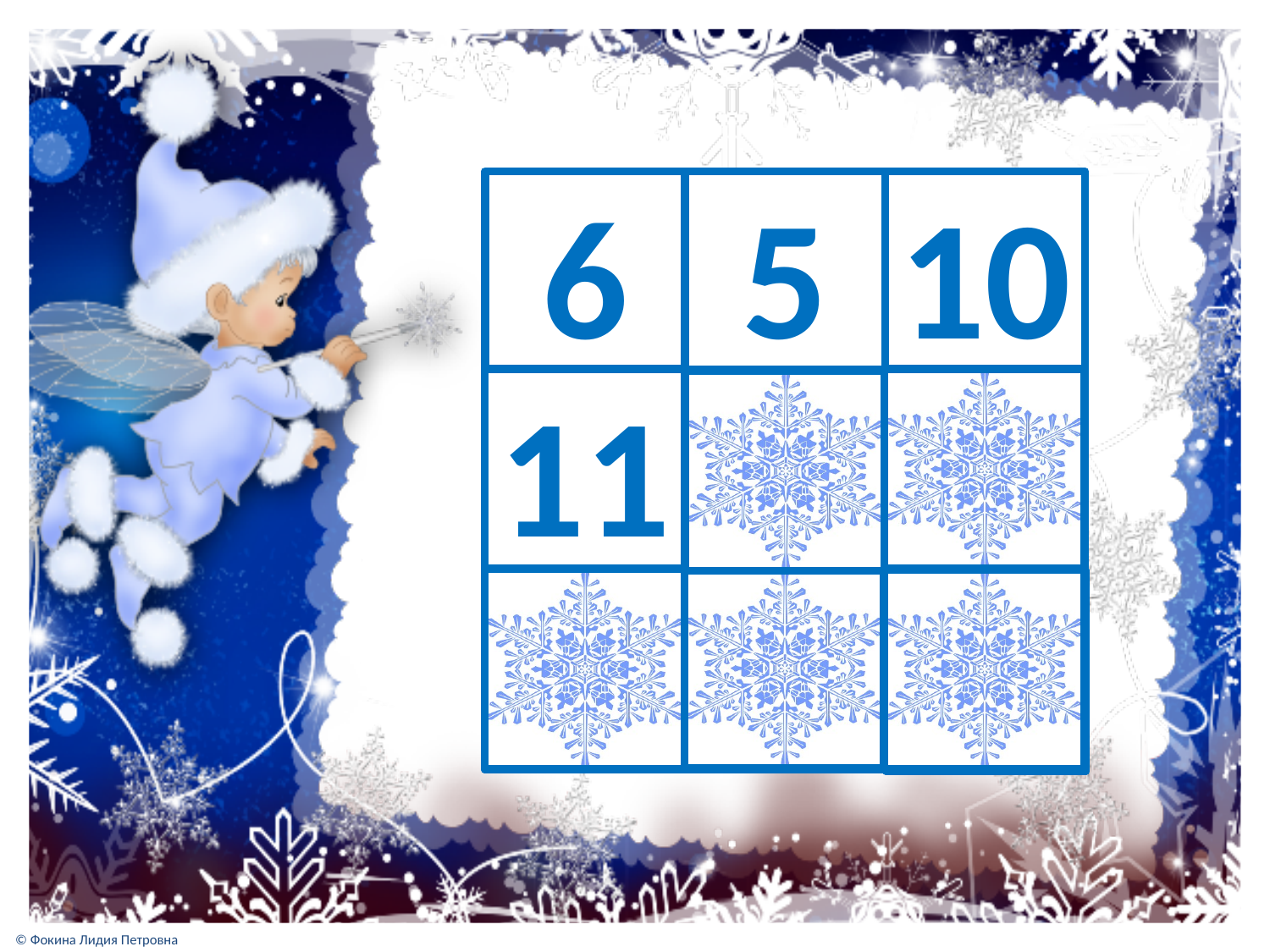

6
5
10

11

3
7

4

9

8